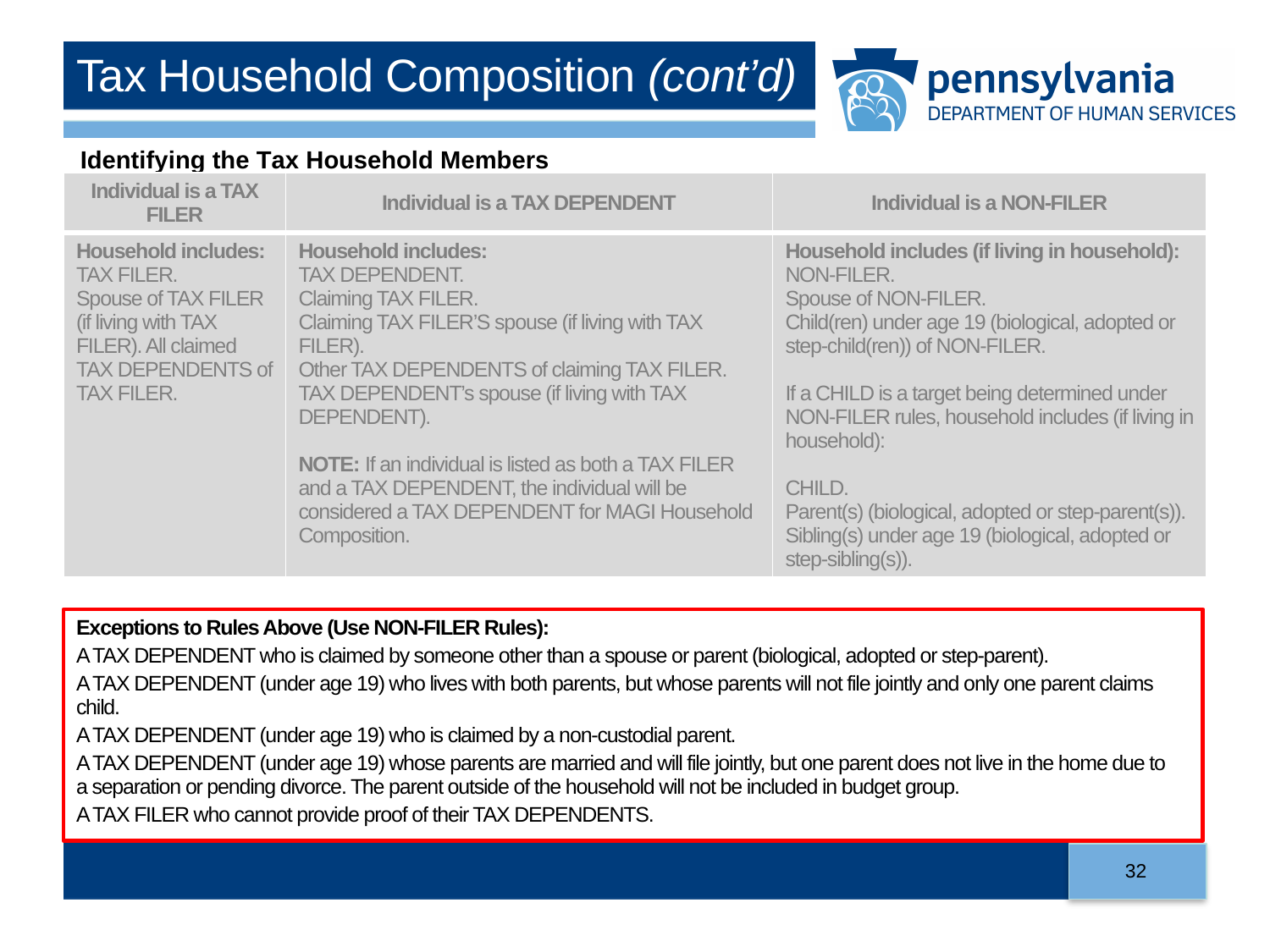

# Tax Household Composition (cont’d)
Identifying the Tax Household Members
| Individual is a TAX FILER | Individual is a TAX DEPENDENT | Individual is a NON-FILER |
| --- | --- | --- |
| Household includes: TAX FILER. Spouse of TAX FILER (if living with TAX FILER). All claimed TAX DEPENDENTS of TAX FILER. | Household includes: TAX DEPENDENT. Claiming TAX FILER. Claiming TAX FILER’S spouse (if living with TAX FILER). Other TAX DEPENDENTS of claiming TAX FILER. TAX DEPENDENT’s spouse (if living with TAX DEPENDENT). NOTE: If an individual is listed as both a TAX FILER and a TAX DEPENDENT, the individual will be considered a TAX DEPENDENT for MAGI Household Composition. | Household includes (if living in household): NON-FILER. Spouse of NON-FILER. Child(ren) under age 19 (biological, adopted or step-child(ren)) of NON-FILER. If a CHILD is a target being determined under NON-FILER rules, household includes (if living in household): CHILD. Parent(s) (biological, adopted or step-parent(s)). Sibling(s) under age 19 (biological, adopted or step-sibling(s)). |
Exceptions to Rules Above (Use NON-FILER Rules):
A TAX DEPENDENT who is claimed by someone other than a spouse or parent (biological, adopted or step-parent).
A TAX DEPENDENT (under age 19) who lives with both parents, but whose parents will not file jointly and only one parent claims child.
A TAX DEPENDENT (under age 19) who is claimed by a non-custodial parent.
A TAX DEPENDENT (under age 19) whose parents are married and will file jointly, but one parent does not live in the home due to a separation or pending divorce. The parent outside of the household will not be included in budget group.
A TAX FILER who cannot provide proof of their TAX DEPENDENTS.
32